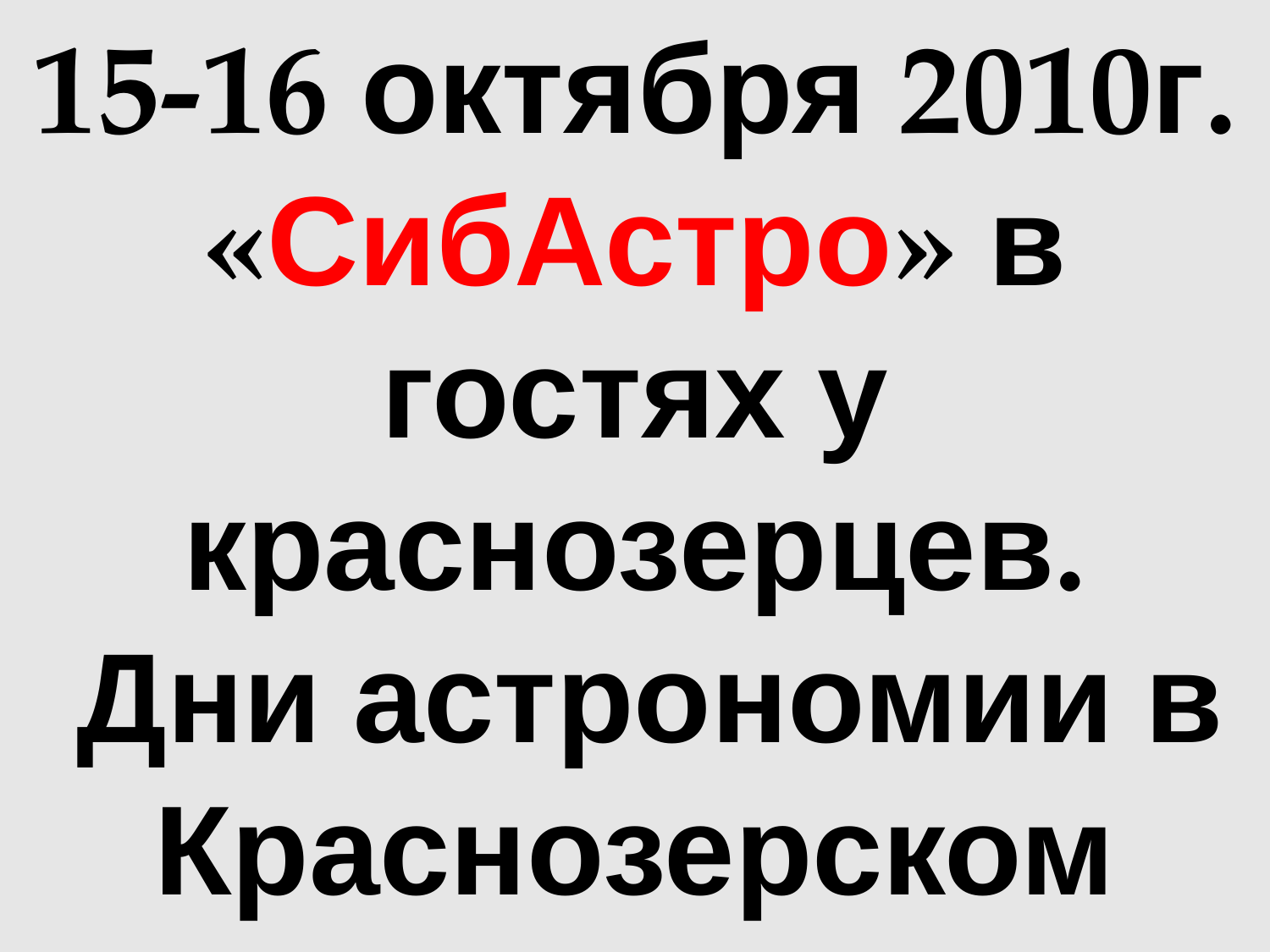

15-16 октября 2010г. «СибАстро» в гостях у краснозерцев.
 Дни астрономии в Краснозерском районе!